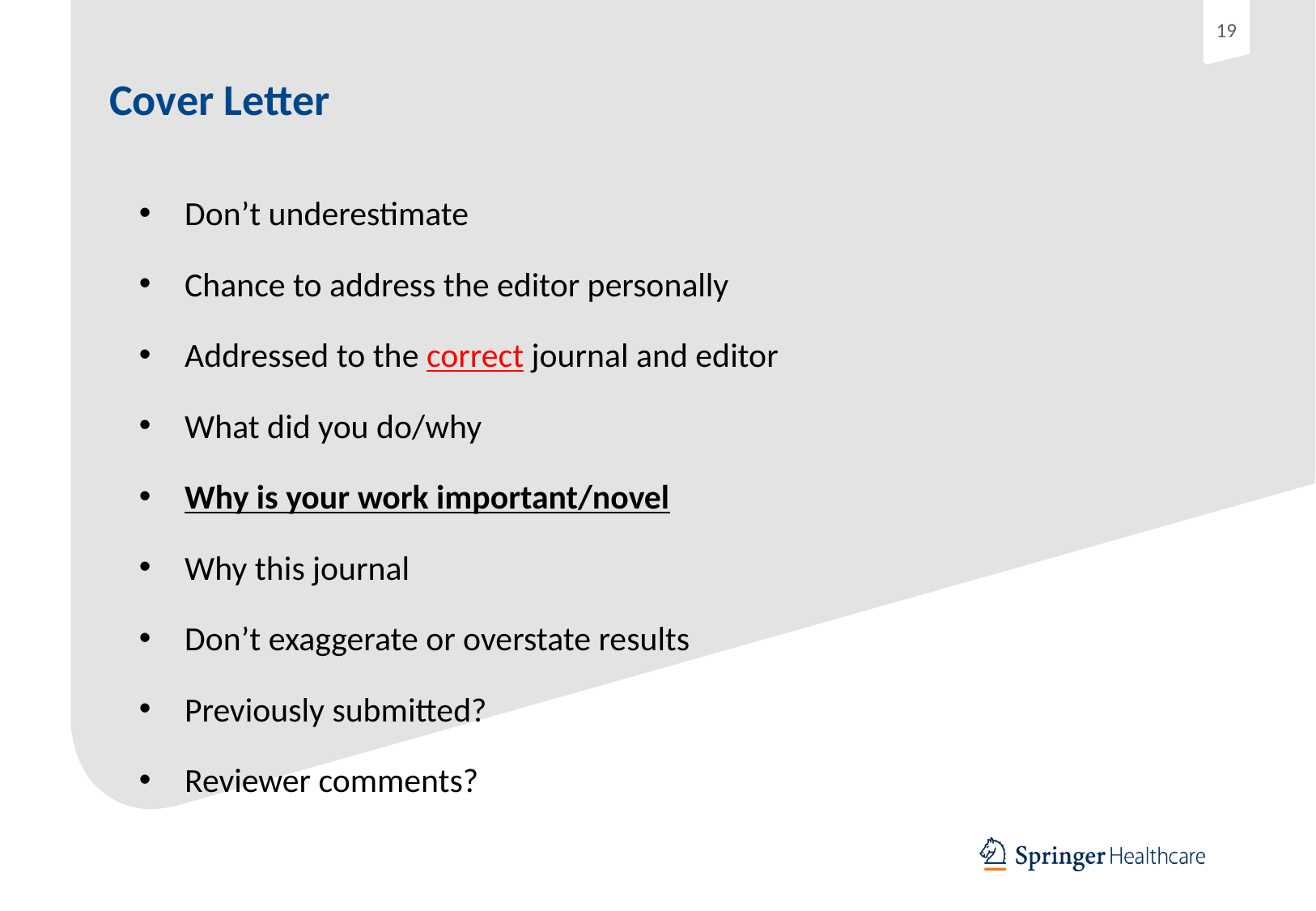

# Cover Letter

Don’t underestimate
Chance to address the editor personally
Addressed to the correct journal and editor
What did you do/why
Why is your work important/novel
Why this journal
Don’t exaggerate or overstate results
Previously submitted?
Reviewer comments?